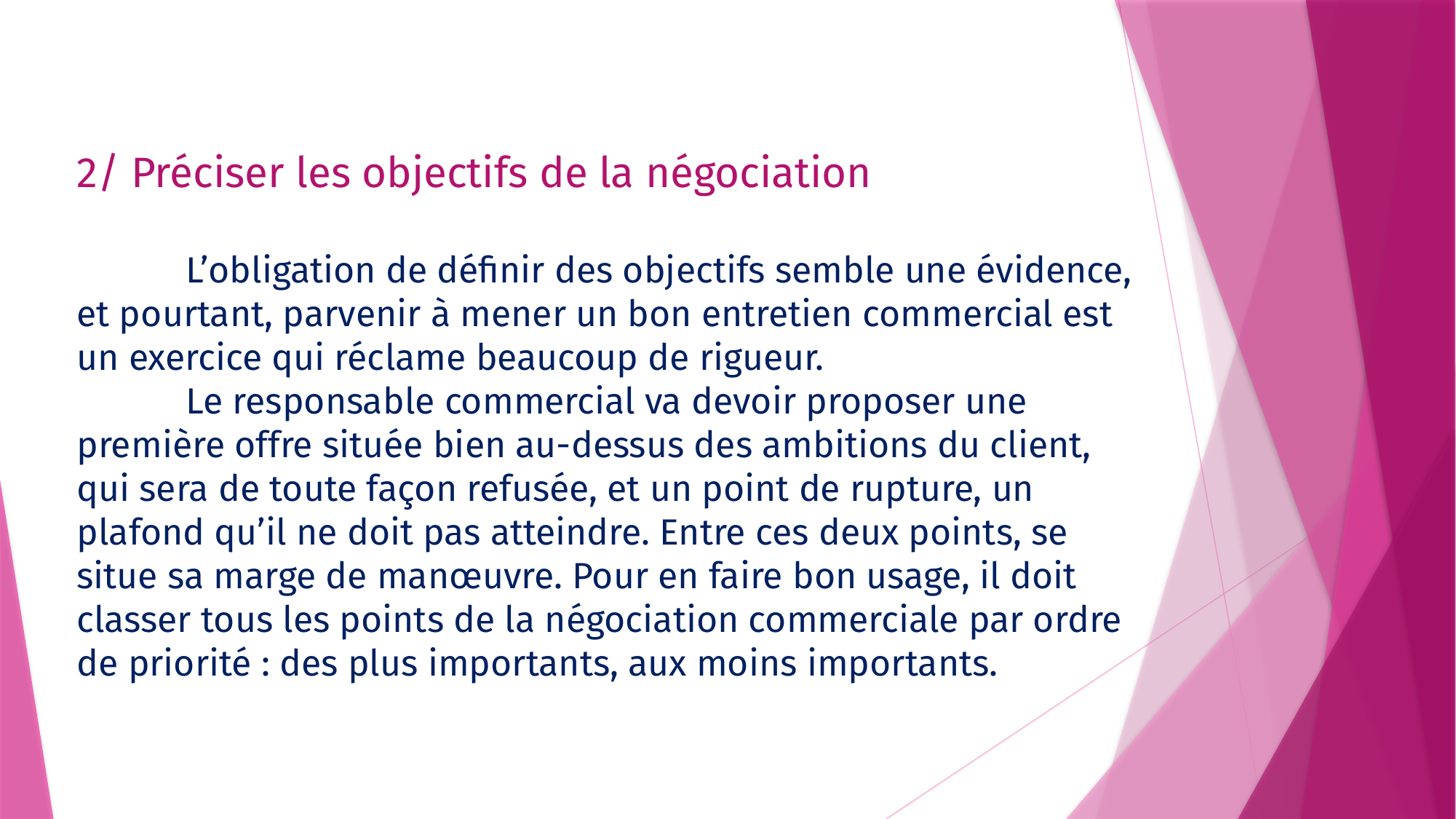

2/ Préciser les objectifs de la négociation

	L’obligation de définir des objectifs semble une évidence, et pourtant, parvenir à mener un bon entretien commercial est un exercice qui réclame beaucoup de rigueur.
	Le responsable commercial va devoir proposer une première offre située bien au-dessus des ambitions du client, qui sera de toute façon refusée, et un point de rupture, un plafond qu’il ne doit pas atteindre. Entre ces deux points, se situe sa marge de manœuvre. Pour en faire bon usage, il doit classer tous les points de la négociation commerciale par ordre de priorité : des plus importants, aux moins importants.